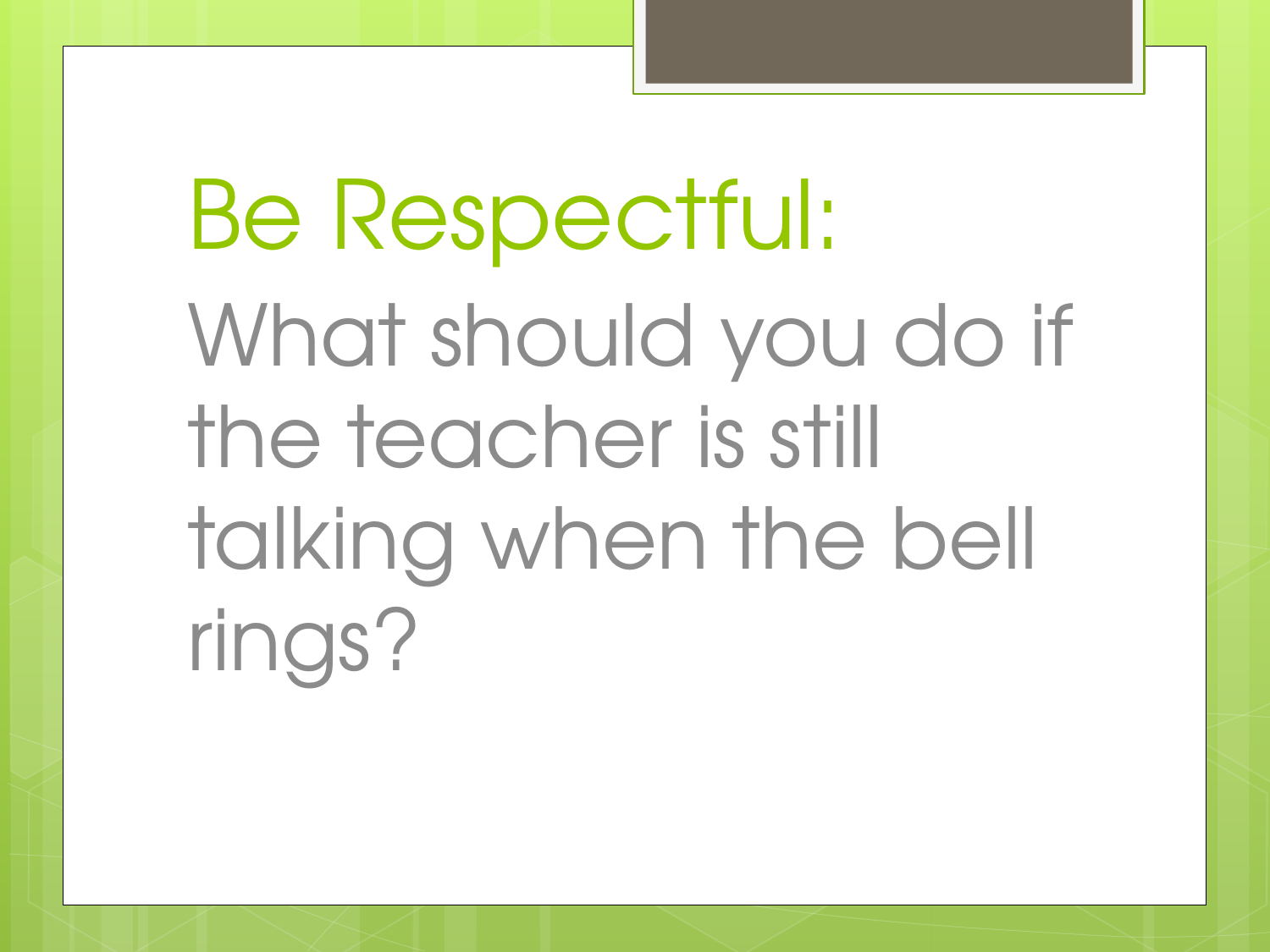

# Be Respectful:
What should you do if the teacher is still talking when the bell rings?